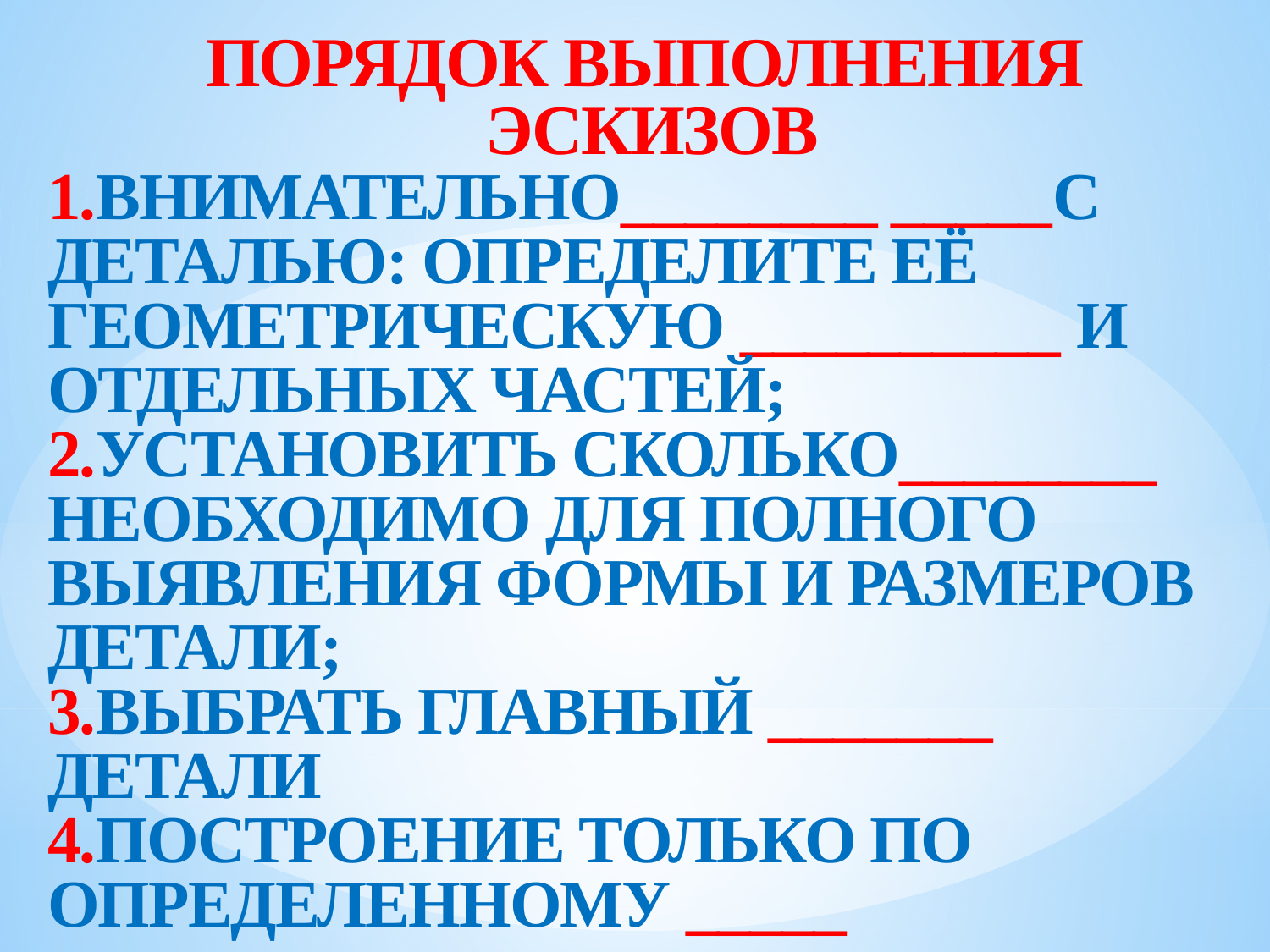

Порядок выполнения  эскизов
1.Внимательно________ _____с деталью: определите ЕЁ геометрическую __________ и отдельных частей;
2.Установить сколько________  необходимо для полного выявления формы и размеров детали;
3.Выбрать главный _______ детали
4.Построение только по определенному _____